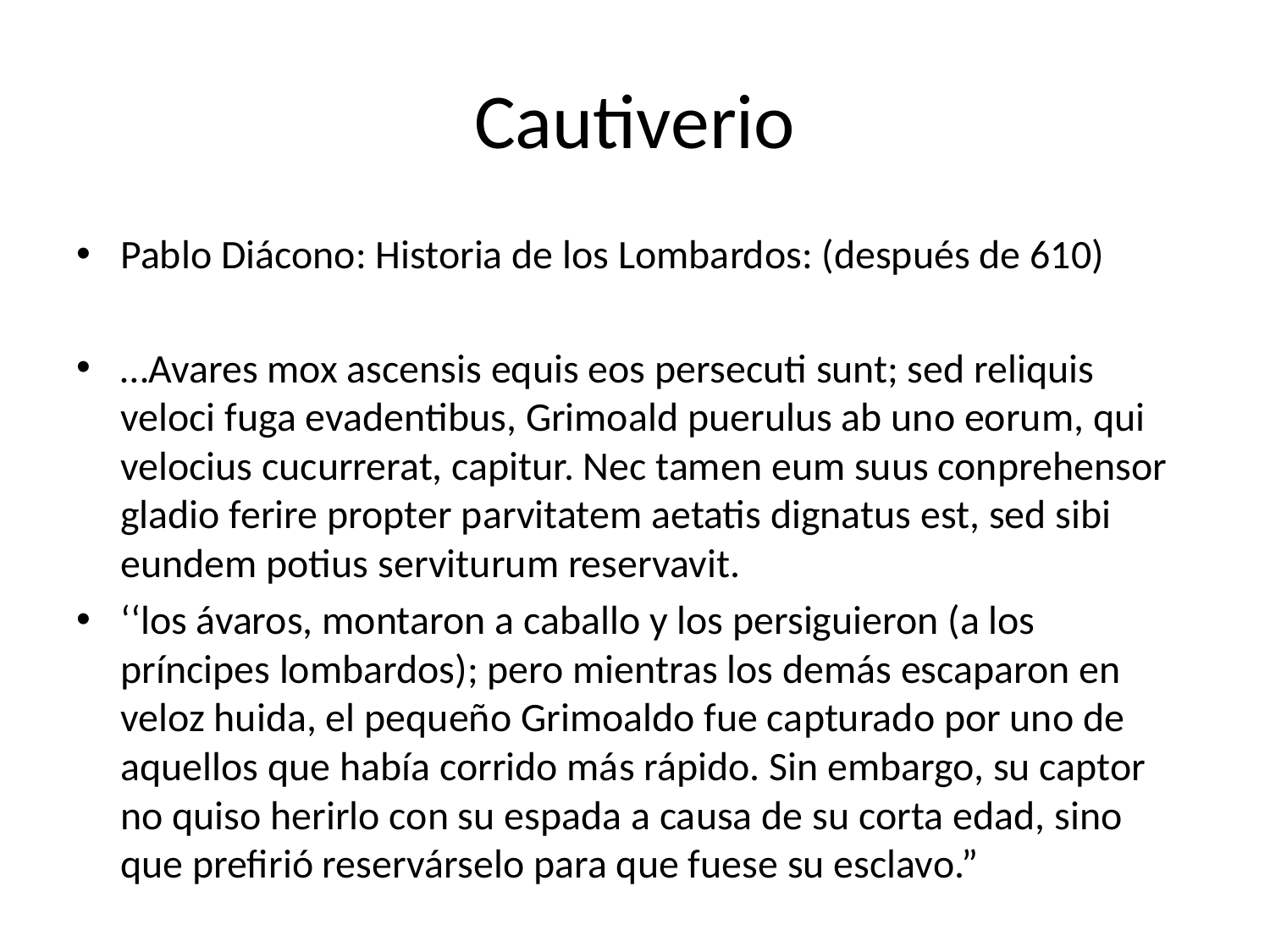

# Cautiverio
Pablo Diácono: Historia de los Lombardos: (después de 610)

…Avares mox ascensis equis eos persecuti sunt; sed reliquis veloci fuga evadentibus, Grimoald puerulus ab uno eorum, qui velocius cucurrerat, capitur. Nec tamen eum suus conprehensor gladio ferire propter parvitatem aetatis dignatus est, sed sibi eundem potius serviturum reservavit.
‘‘los ávaros, montaron a caballo y los persiguieron (a los príncipes lombardos); pero mientras los demás escaparon en veloz huida, el pequeño Grimoaldo fue capturado por uno de aquellos que había corrido más rápido. Sin embargo, su captor no quiso herirlo con su espada a causa de su corta edad, sino que prefirió reservárselo para que fuese su esclavo.”